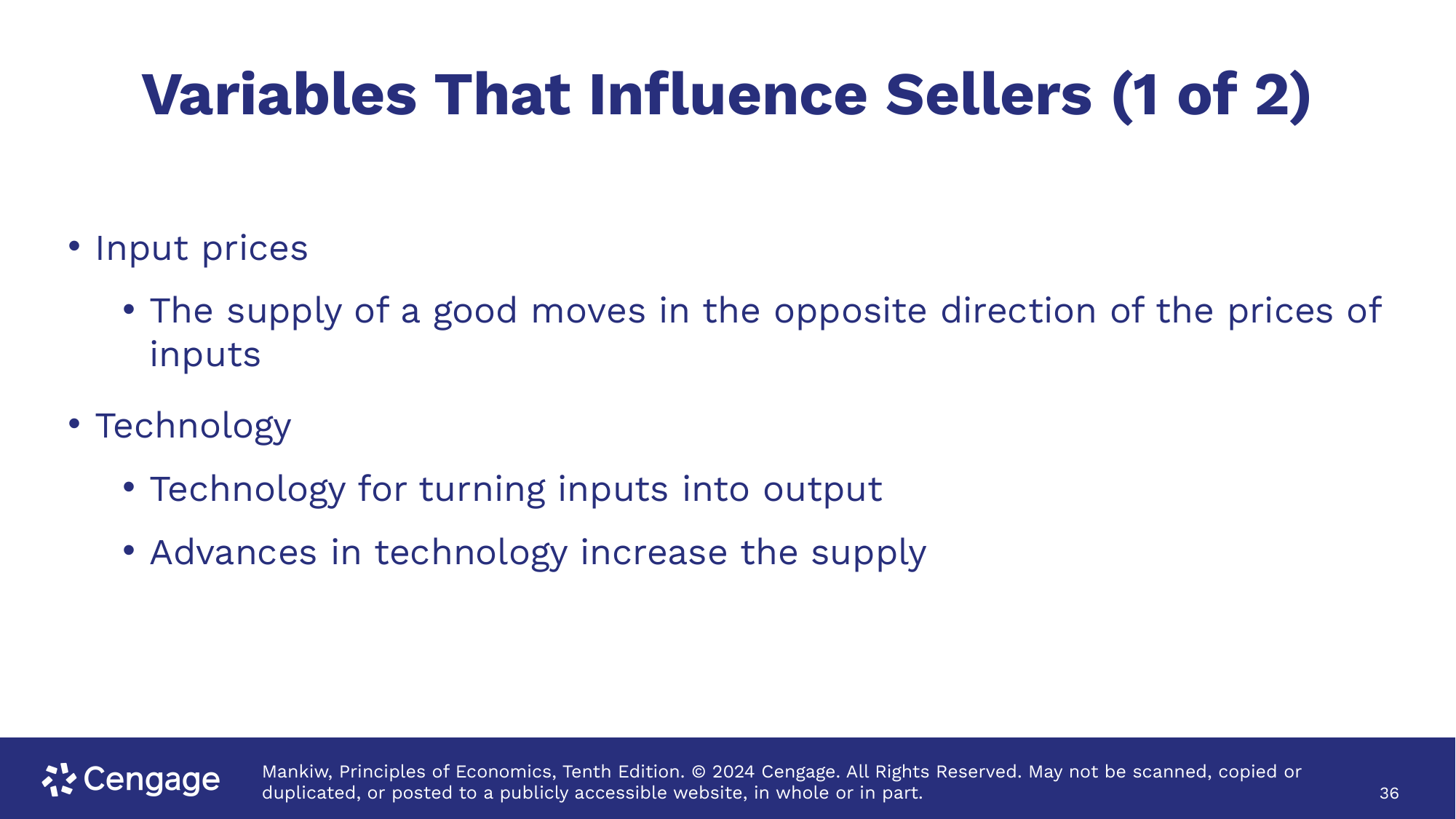

# Variables That Influence Sellers (1 of 2)
Input prices
The supply of a good moves in the opposite direction of the prices of inputs
Technology
Technology for turning inputs into output
Advances in technology increase the supply